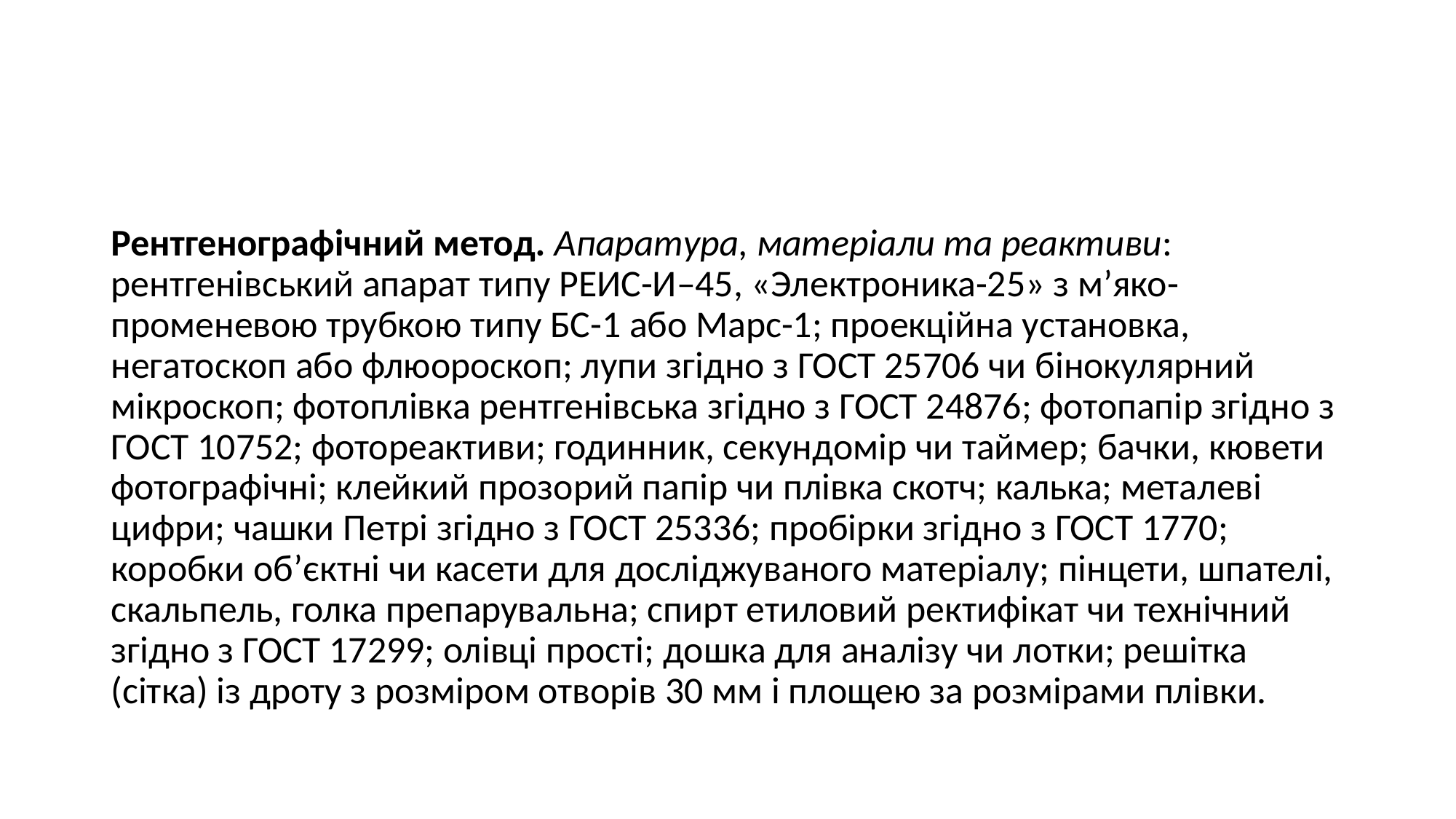

#
Рентгенографічний метод. Апаратура, матеріали та реактиви: рентгенівський апарат типу РЕИС-И–45, «Электроника-25» з м’яко-променевою трубкою типу БС-1 або Марс-1; проекційна установка, негатоскоп або флюороскоп; лупи згідно з ГОСТ 25706 чи бінокулярний мікроскоп; фотоплівка рентгенівська згідно з ГОСТ 24876; фотопапір згідно з ГОСТ 10752; фотореактиви; годинник, секундомір чи таймер; бачки, кювети фотографічні; клейкий прозорий папір чи плівка скотч; калька; металеві цифри; чашки Петрі згідно з ГОСТ 25336; пробірки згідно з ГОСТ 1770; коробки об’єктні чи касети для досліджуваного матеріалу; пінцети, шпателі, скальпель, голка препарувальна; спирт етиловий ректифікат чи технічний згідно з ГОСТ 17299; олівці прості; дошка для аналізу чи лотки; решітка (сітка) із дроту з розміром отворів 30 мм і площею за розмірами плівки.